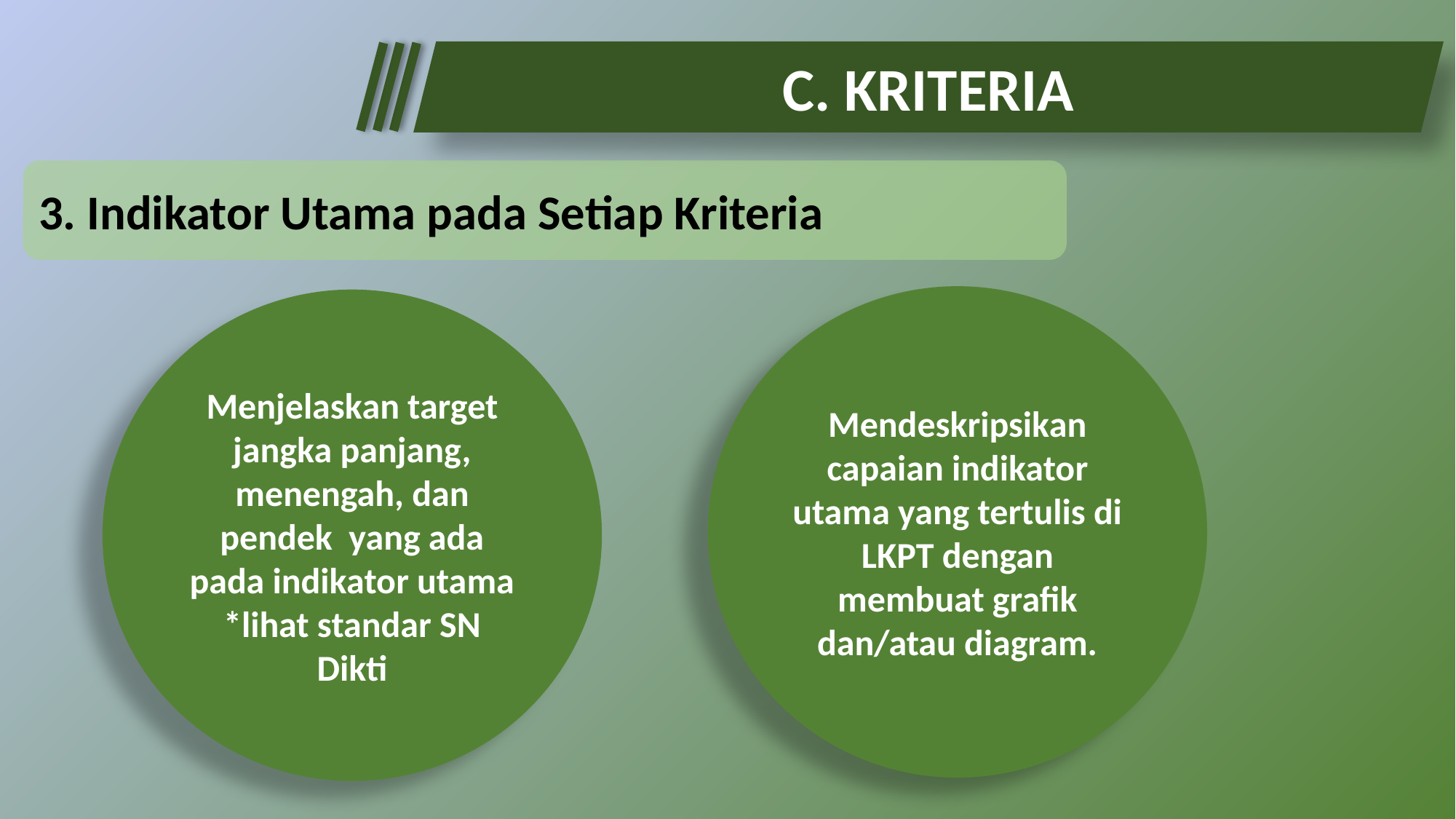

C. KRITERIA
3. Indikator Utama pada Setiap Kriteria
Mendeskripsikan capaian indikator utama yang tertulis di LKPT dengan membuat grafik dan/atau diagram.
Menjelaskan target jangka panjang, menengah, dan pendek  yang ada pada indikator utama *lihat standar SN Dikti